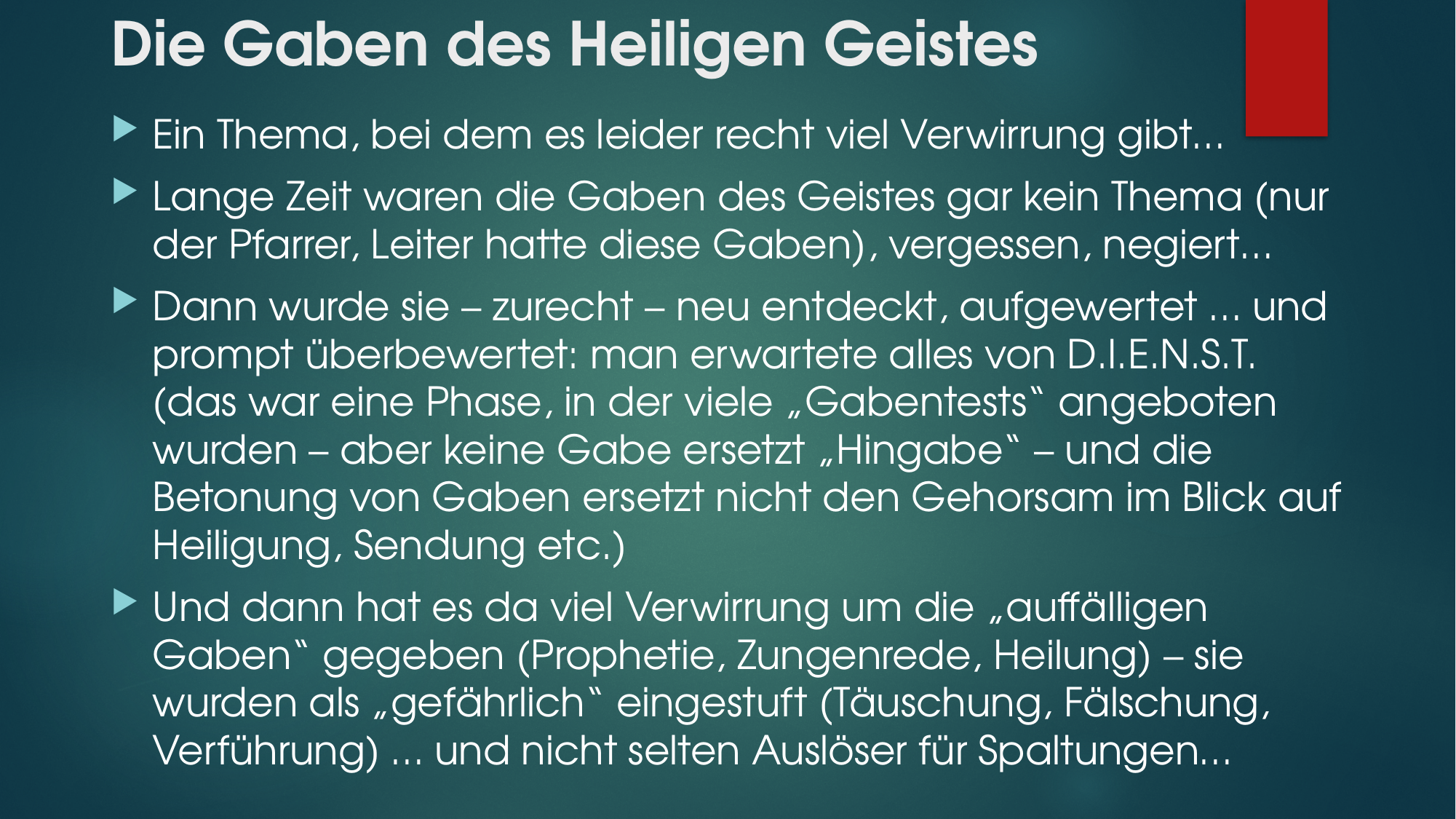

# Die Gaben des Heiligen Geistes
Ein Thema, bei dem es leider recht viel Verwirrung gibt…
Lange Zeit waren die Gaben des Geistes gar kein Thema (nur der Pfarrer, Leiter hatte diese Gaben), vergessen, negiert…
Dann wurde sie – zurecht – neu entdeckt, aufgewertet … und prompt überbewertet: man erwartete alles von D.I.E.N.S.T. (das war eine Phase, in der viele „Gabentests“ angeboten wurden – aber keine Gabe ersetzt „Hingabe“ – und die Betonung von Gaben ersetzt nicht den Gehorsam im Blick auf Heiligung, Sendung etc.)
Und dann hat es da viel Verwirrung um die „auffälligen Gaben“ gegeben (Prophetie, Zungenrede, Heilung) – sie wurden als „gefährlich“ eingestuft (Täuschung, Fälschung, Verführung) … und nicht selten Auslöser für Spaltungen…